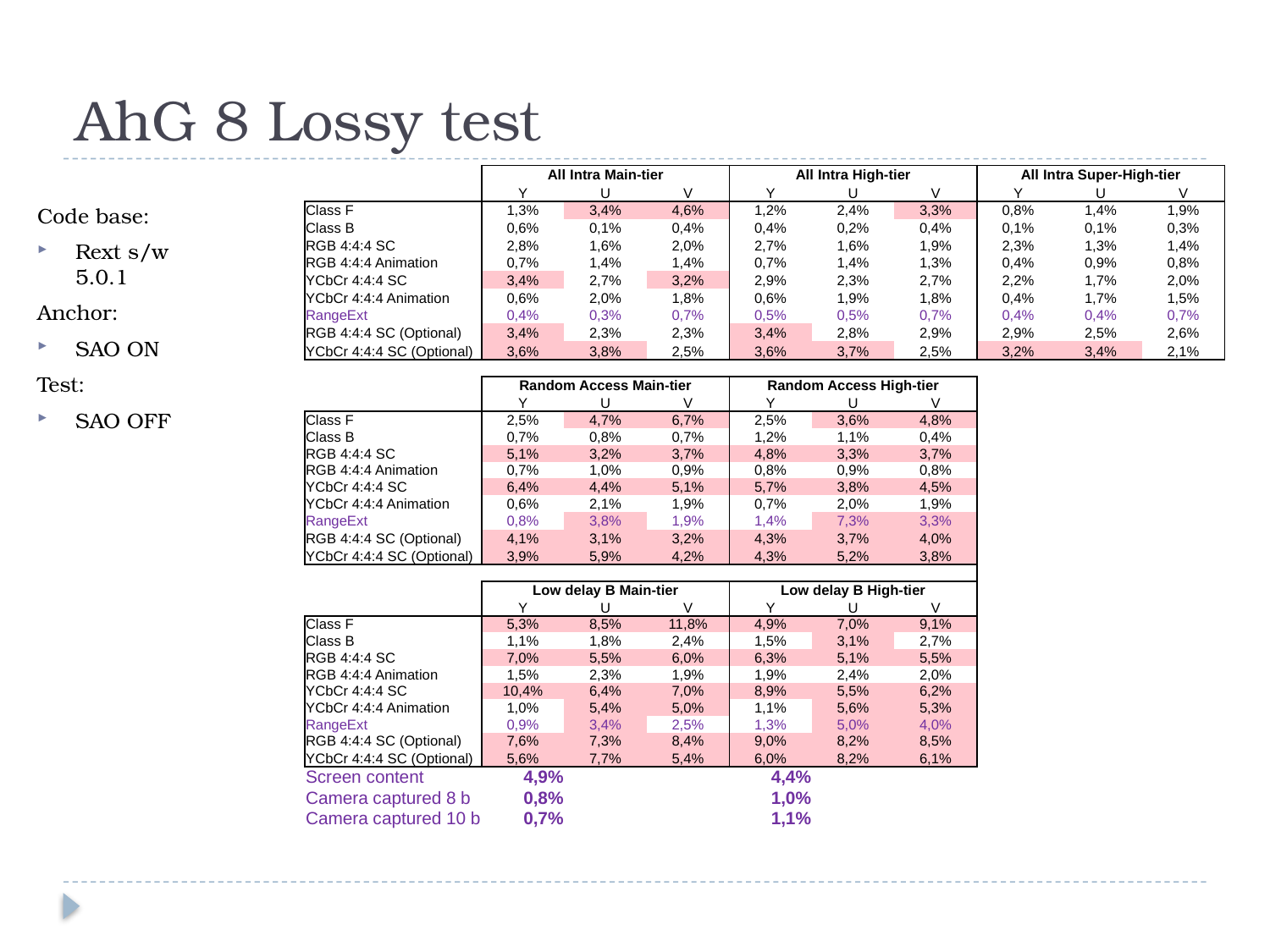

# AhG 8 Lossy test
|  | All Intra Main-tier |  |  | All Intra High-tier |  |  | All Intra Super-High-tier |  |  |
| --- | --- | --- | --- | --- | --- | --- | --- | --- | --- |
|  | Y | U | V | Y | U | V | Y | U | V |
| Class F | 1,3% | 3,4% | 4,6% | 1,2% | 2,4% | 3,3% | 0,8% | 1,4% | 1,9% |
| Class B | 0,6% | 0,1% | 0,4% | 0,4% | 0,2% | 0,4% | 0,1% | 0,1% | 0,3% |
| RGB 4:4:4 SC | 2,8% | 1,6% | 2,0% | 2,7% | 1,6% | 1,9% | 2,3% | 1,3% | 1,4% |
| RGB 4:4:4 Animation | 0,7% | 1,4% | 1,4% | 0,7% | 1,4% | 1,3% | 0,4% | 0,9% | 0,8% |
| YCbCr 4:4:4 SC | 3,4% | 2,7% | 3,2% | 2,9% | 2,3% | 2,7% | 2,2% | 1,7% | 2,0% |
| YCbCr 4:4:4 Animation | 0,6% | 2,0% | 1,8% | 0,6% | 1,9% | 1,8% | 0,4% | 1,7% | 1,5% |
| RangeExt | 0,4% | 0,3% | 0,7% | 0,5% | 0,5% | 0,7% | 0,4% | 0,4% | 0,7% |
| RGB 4:4:4 SC (Optional) | 3,4% | 2,3% | 2,3% | 3,4% | 2,8% | 2,9% | 2,9% | 2,5% | 2,6% |
| YCbCr 4:4:4 SC (Optional) | 3,6% | 3,8% | 2,5% | 3,6% | 3,7% | 2,5% | 3,2% | 3,4% | 2,1% |
|  |  |  |  |  |  |  |  |  |  |
|  | Random Access Main-tier |  |  | Random Access High-tier |  |  |  |  |  |
|  | Y | U | V | Y | U | V |  |  |  |
| Class F | 2,5% | 4,7% | 6,7% | 2,5% | 3,6% | 4,8% |  |  |  |
| Class B | 0,7% | 0,8% | 0,7% | 1,2% | 1,1% | 0,4% |  |  |  |
| RGB 4:4:4 SC | 5,1% | 3,2% | 3,7% | 4,8% | 3,3% | 3,7% |  |  |  |
| RGB 4:4:4 Animation | 0,7% | 1,0% | 0,9% | 0,8% | 0,9% | 0,8% |  |  |  |
| YCbCr 4:4:4 SC | 6,4% | 4,4% | 5,1% | 5,7% | 3,8% | 4,5% |  |  |  |
| YCbCr 4:4:4 Animation | 0,6% | 2,1% | 1,9% | 0,7% | 2,0% | 1,9% |  |  |  |
| RangeExt | 0,8% | 3,8% | 1,9% | 1,4% | 7,3% | 3,3% |  |  |  |
| RGB 4:4:4 SC (Optional) | 4,1% | 3,1% | 3,2% | 4,3% | 3,7% | 4,0% |  |  |  |
| YCbCr 4:4:4 SC (Optional) | 3,9% | 5,9% | 4,2% | 4,3% | 5,2% | 3,8% |  |  |  |
|  |  |  |  |  |  |  |  |  |  |
|  | Low delay B Main-tier |  |  | Low delay B High-tier |  |  |  |  |  |
|  | Y | U | V | Y | U | V |  |  |  |
| Class F | 5,3% | 8,5% | 11,8% | 4,9% | 7,0% | 9,1% |  |  |  |
| Class B | 1,1% | 1,8% | 2,4% | 1,5% | 3,1% | 2,7% |  |  |  |
| RGB 4:4:4 SC | 7,0% | 5,5% | 6,0% | 6,3% | 5,1% | 5,5% |  |  |  |
| RGB 4:4:4 Animation | 1,5% | 2,3% | 1,9% | 1,9% | 2,4% | 2,0% |  |  |  |
| YCbCr 4:4:4 SC | 10,4% | 6,4% | 7,0% | 8,9% | 5,5% | 6,2% |  |  |  |
| YCbCr 4:4:4 Animation | 1,0% | 5,4% | 5,0% | 1,1% | 5,6% | 5,3% |  |  |  |
| RangeExt | 0,9% | 3,4% | 2,5% | 1,3% | 5,0% | 4,0% |  |  |  |
| RGB 4:4:4 SC (Optional) | 7,6% | 7,3% | 8,4% | 9,0% | 8,2% | 8,5% |  |  |  |
| YCbCr 4:4:4 SC (Optional) | 5,6% | 7,7% | 5,4% | 6,0% | 8,2% | 6,1% |  |  |  |
| Screen content | 4,9% |  |  | 4,4% |  |  |  |  |  |
| Camera captured 8 b | 0,8% |  |  | 1,0% |  |  |  |  |  |
| Camera captured 10 b | 0,7% |  |  | 1,1% |  |  |  |  |  |
Code base:
Rext s/w 5.0.1
Anchor:
SAO ON
Test:
SAO OFF